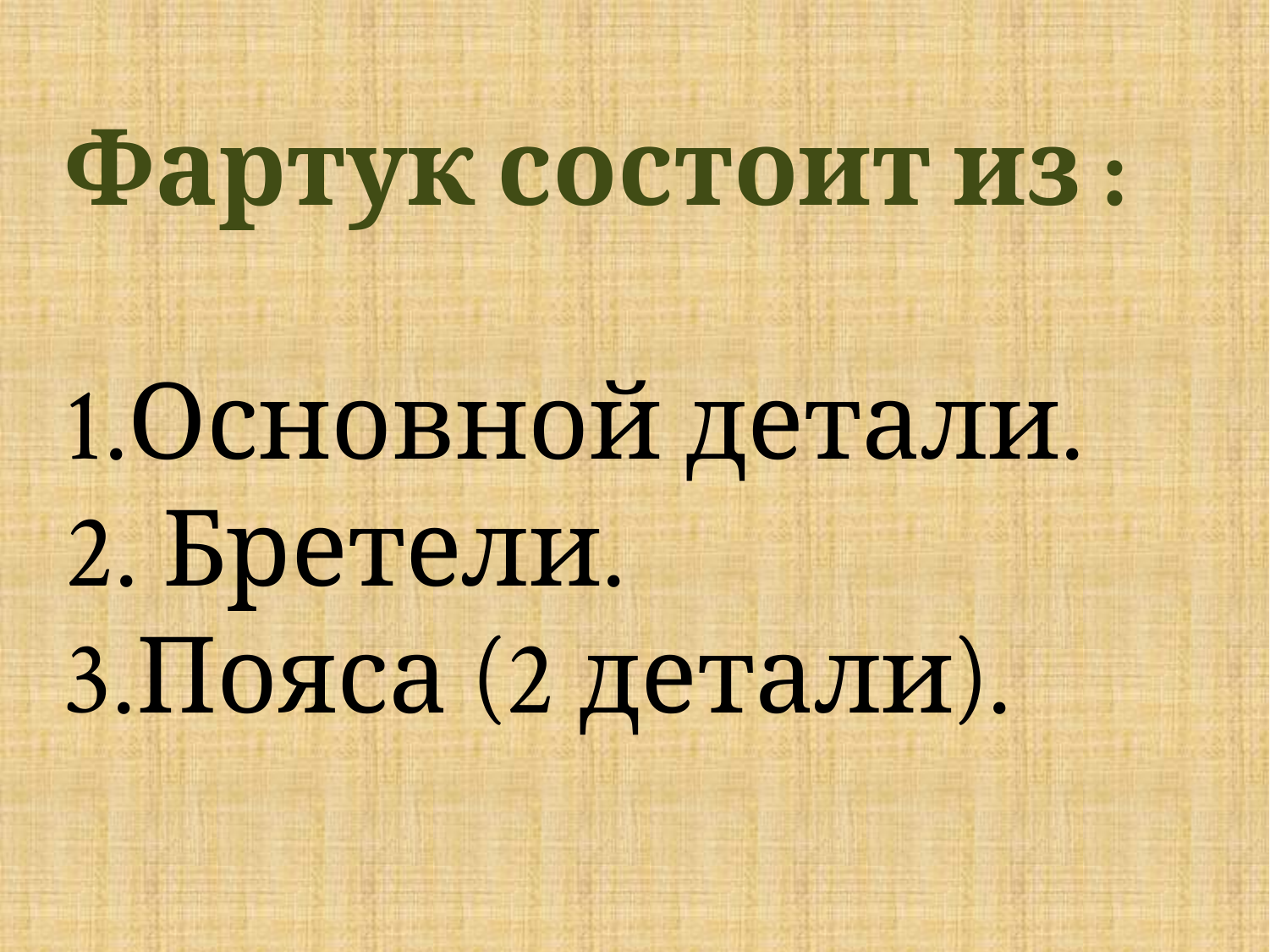

Фартук состоит из :

1.Основной детали.
2. Бретели.
3.Пояса (2 детали).